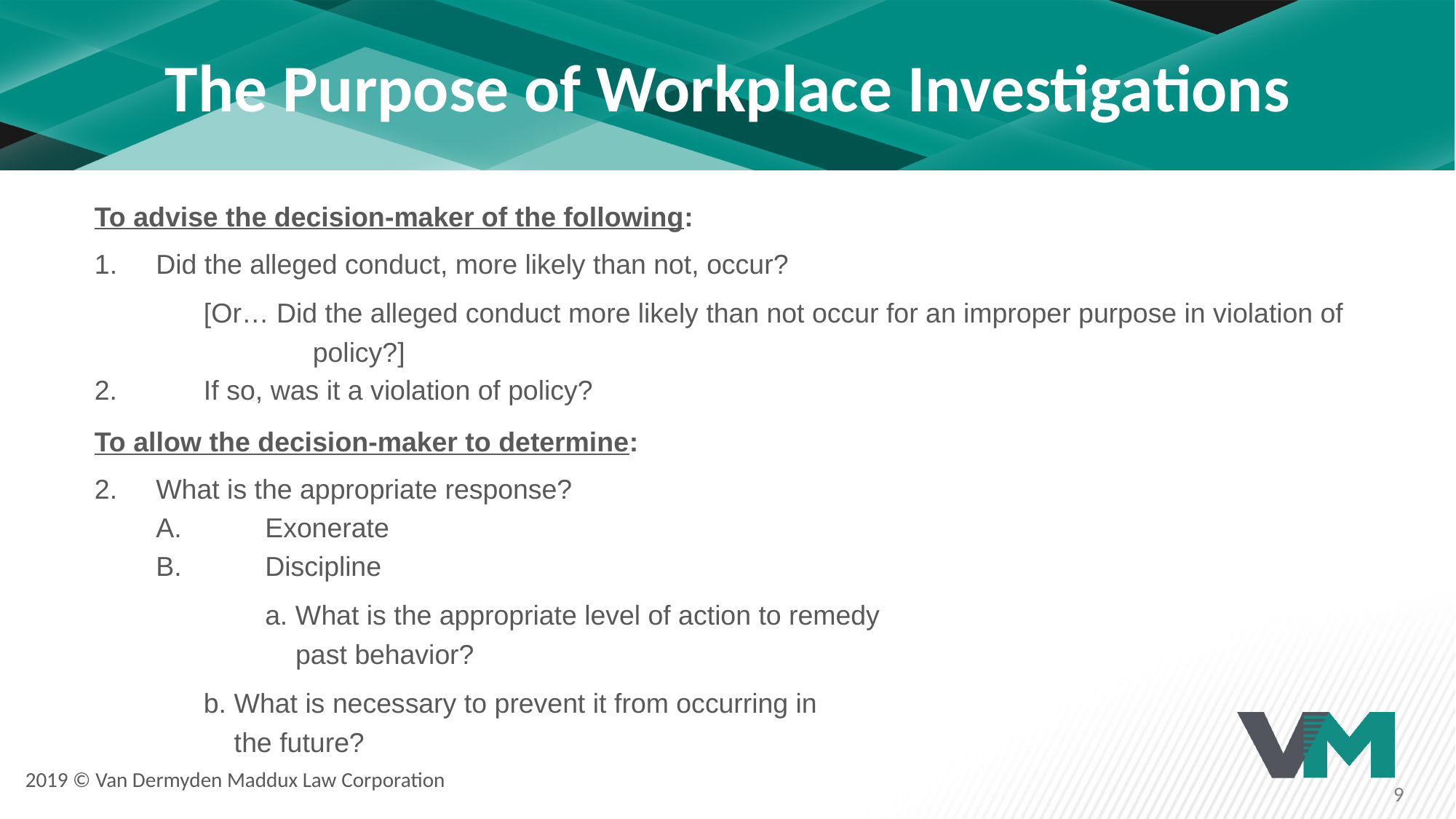

# The Purpose of Workplace Investigations
To advise the decision-maker of the following:
Did the alleged conduct, more likely than not, occur?
	[Or… Did the alleged conduct more likely than not occur for an improper purpose in violation of 		policy?]
2.	If so, was it a violation of policy?
To allow the decision-maker to determine:
What is the appropriate response?
	A.	Exonerate
	B.	Discipline
		a. What is the appropriate level of action to remedy
   	    past behavior?
	b. What is necessary to prevent it from occurring in
    the future?

2019 © Van Dermyden Maddux Law Corporation
9